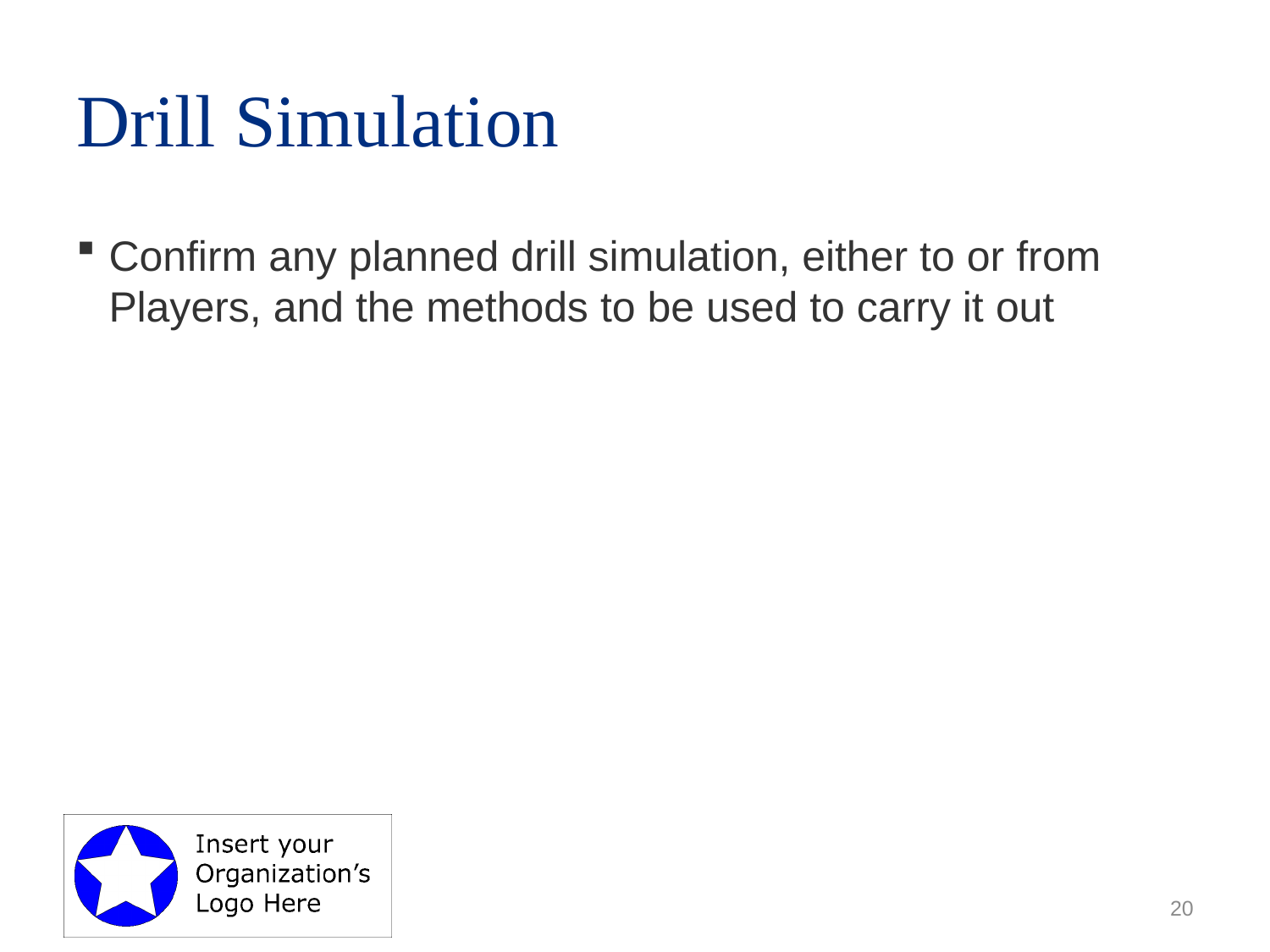

# Drill Simulation
Confirm any planned drill simulation, either to or from Players, and the methods to be used to carry it out
20